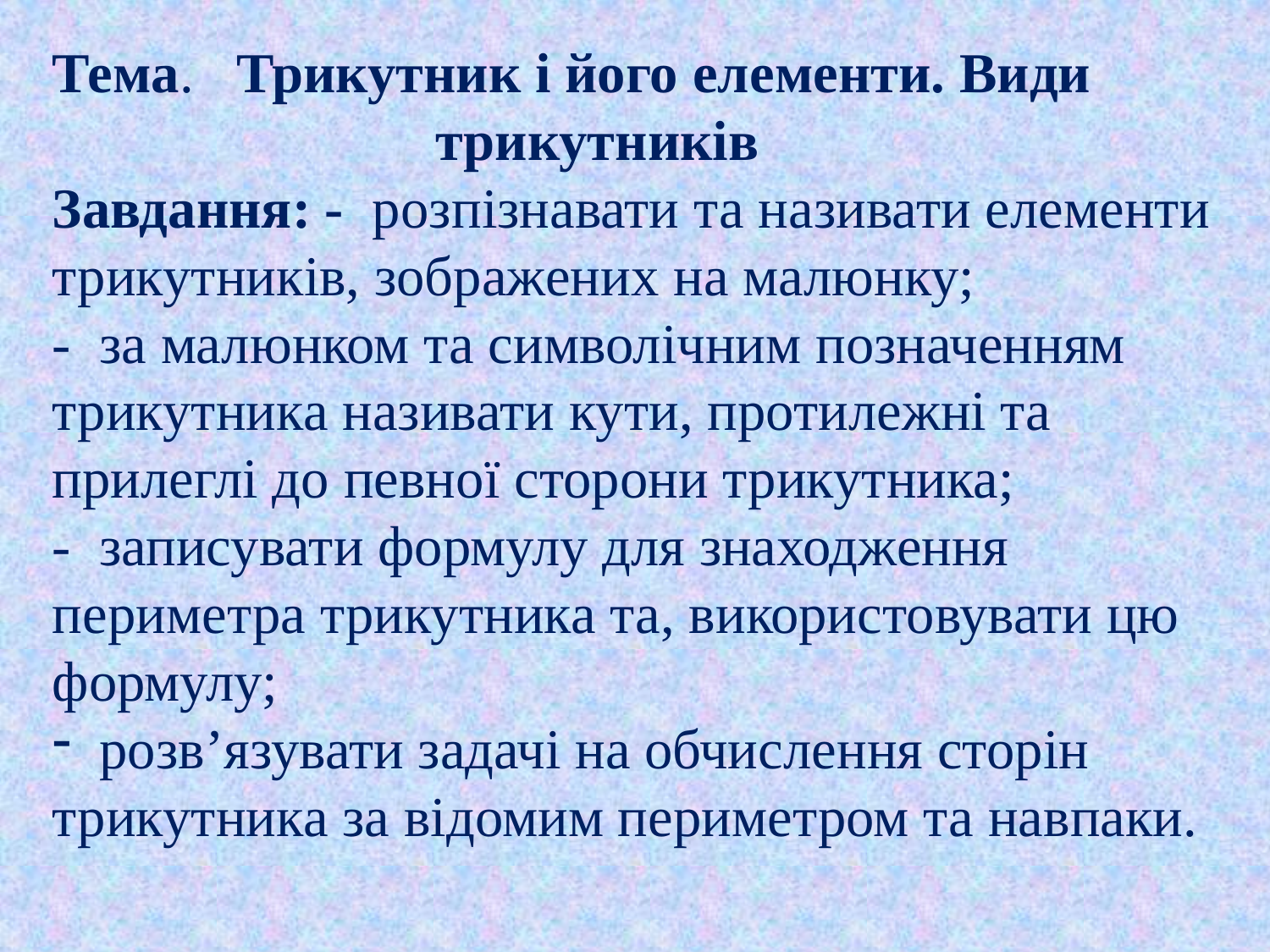

Тема.   Трикутник і його елементи. Види
                           трикутників
Завдання: -  розпізнавати та називати елементи трикутників, зображених на малюнку;
-  за малюнком та символічним позначенням трикутника називати кути, протилежні та прилеглі до певної сторони трикутника;
-  записувати формулу для знаходження периметра трикутника та, використовувати цю формулу;
  розв’язувати задачі на обчислення сторін трикутника за відомим периметром та навпаки.